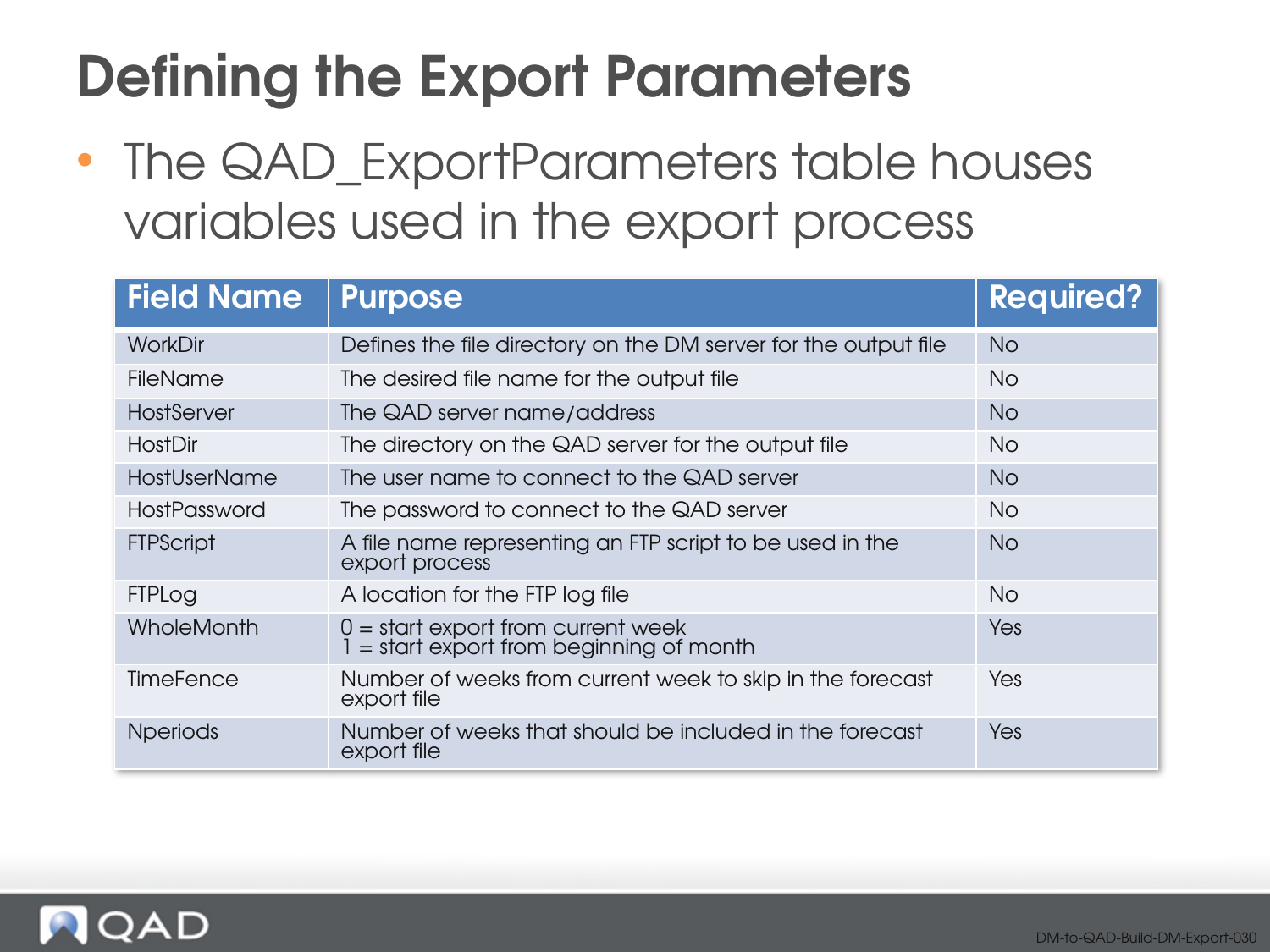

# Defining the Export Parameters
The QAD_ExportParameters table houses variables used in the export process
| Field Name | Purpose | Required? |
| --- | --- | --- |
| WorkDir | Defines the file directory on the DM server for the output file | No |
| FileName | The desired file name for the output file | No |
| HostServer | The QAD server name/address | No |
| HostDir | The directory on the QAD server for the output file | No |
| HostUserName | The user name to connect to the QAD server | No |
| HostPassword | The password to connect to the QAD server | No |
| FTPScript | A file name representing an FTP script to be used in the export process | No |
| FTPLog | A location for the FTP log file | No |
| WholeMonth | 0 = start export from current week 1 = start export from beginning of month | Yes |
| TimeFence | Number of weeks from current week to skip in the forecast export file | Yes |
| Nperiods | Number of weeks that should be included in the forecast export file | Yes |
DM-to-QAD-Build-DM-Export-030